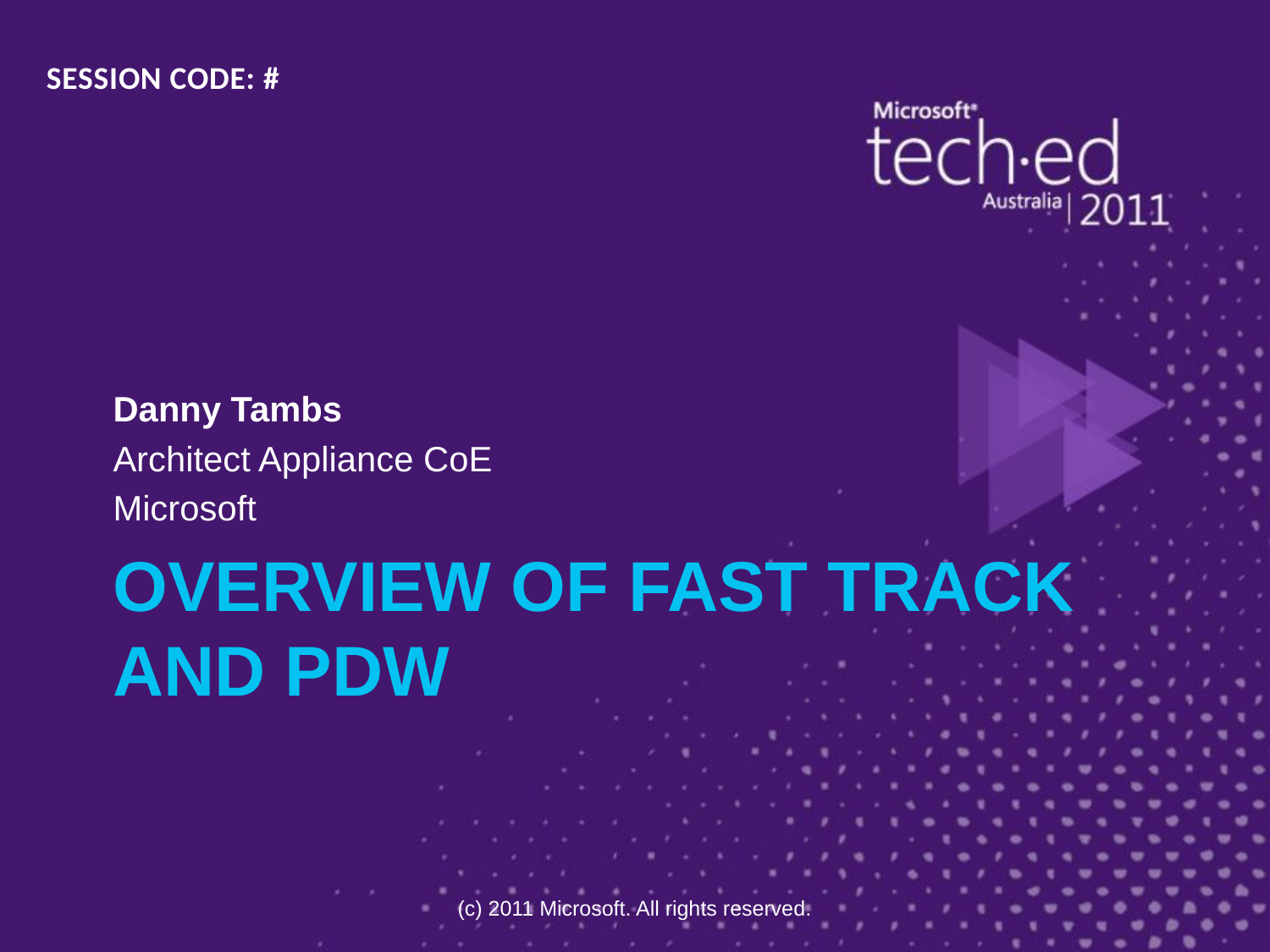

SESSION CODE: #
Danny Tambs
Architect Appliance CoE
Microsoft
# Overview of Fast Track and PDW
(c) 2011 Microsoft. All rights reserved.